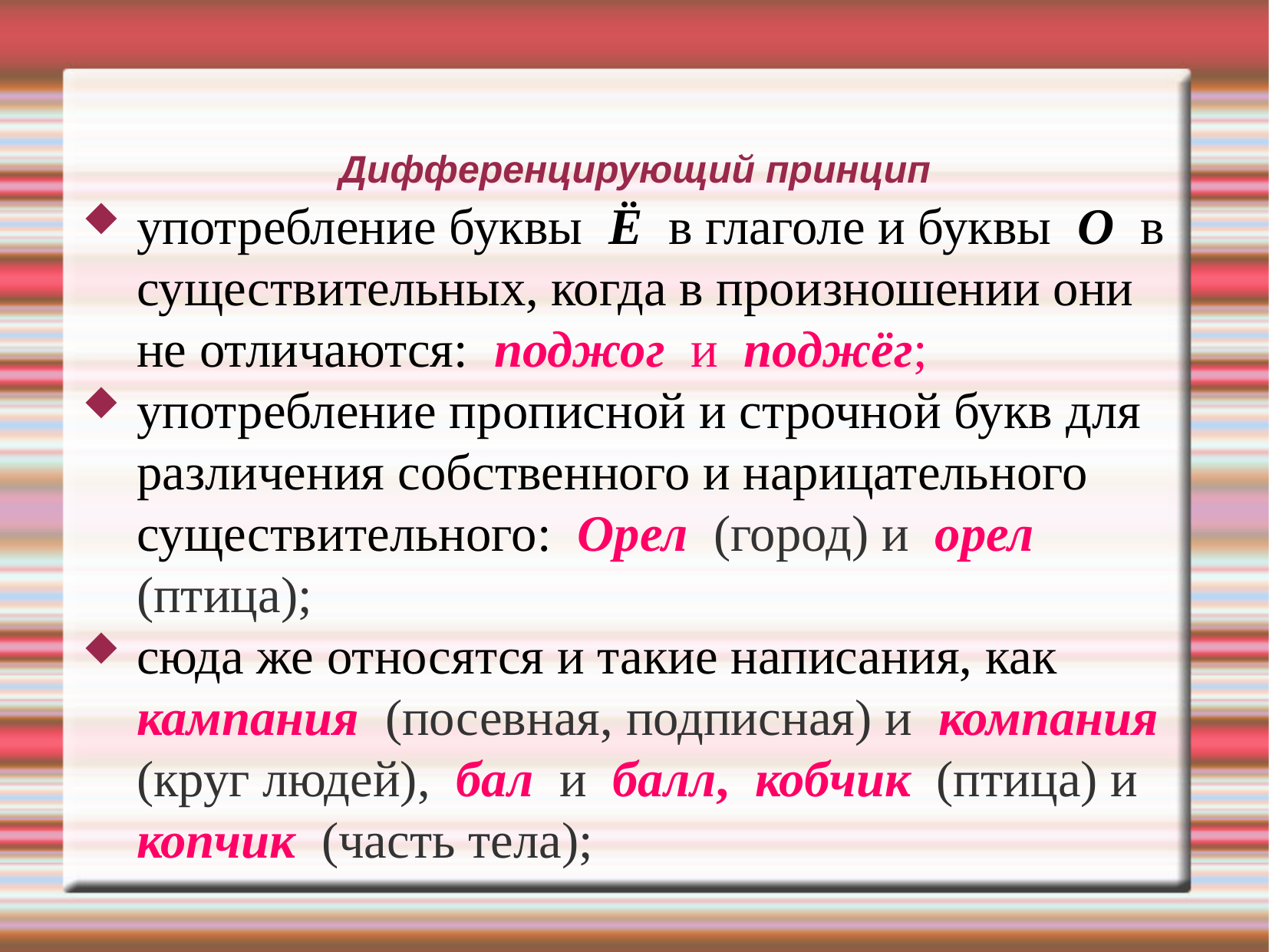

Дифференцирующий принцип
употребление буквы  Ё  в глаголе и буквы  О  в существительных, когда в произношении они не отличаются:  поджог  и  поджёг;
употребление прописной и строчной букв для различения собственного и нарицательного существительного:  Орел  (город) и  орел  (птица);
сюда же относятся и такие написания, как  кампания  (посевная, подписная) и  компания  (круг людей),  бал  и  балл,  кобчик  (птица) и  копчик  (часть тела);